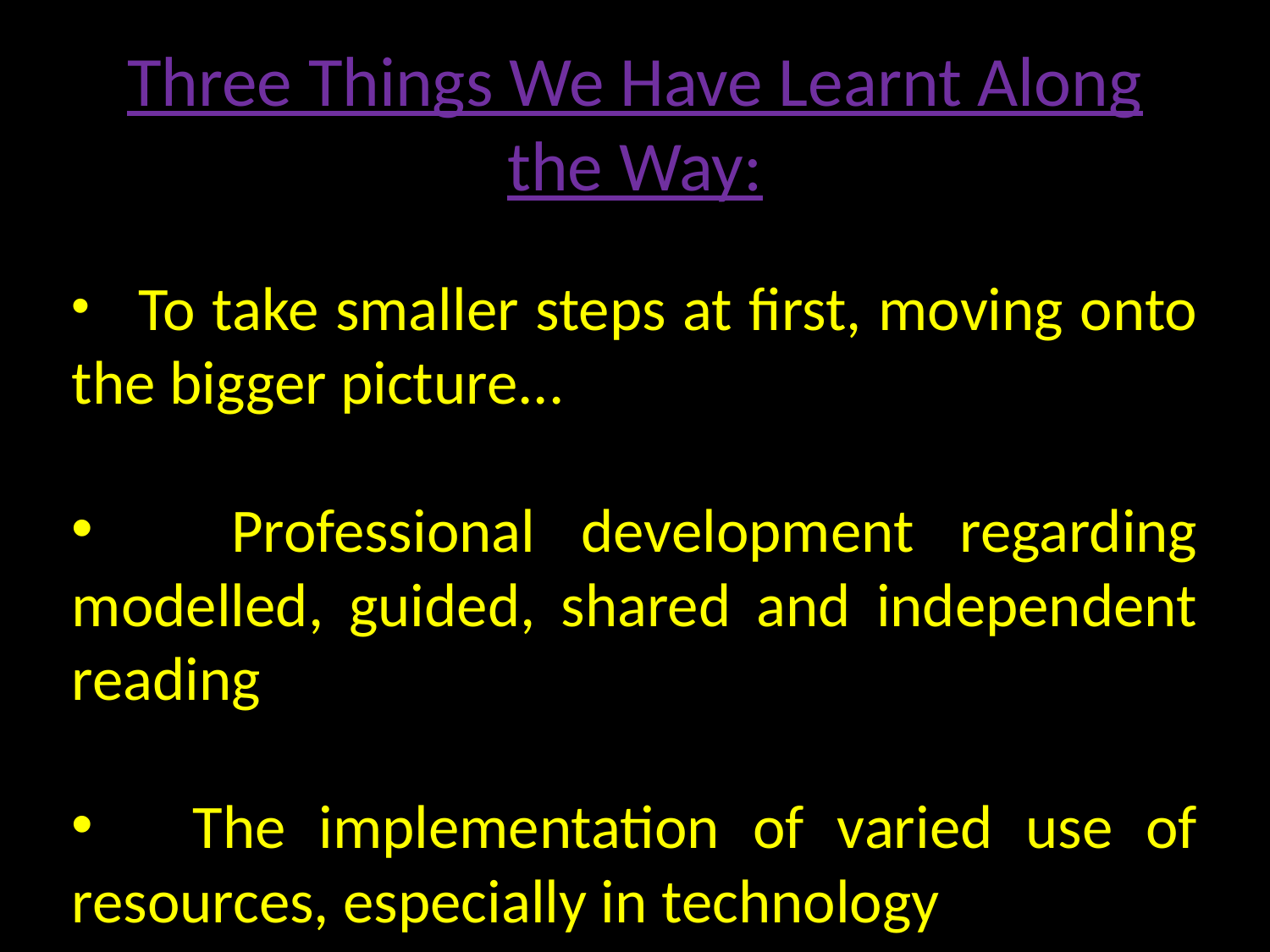

Three Things We Have Learnt Along the Way:

   To take smaller steps at first, moving onto the bigger picture...

   Professional development regarding modelled, guided, shared and independent reading

   The implementation of varied use of resources, especially in technology